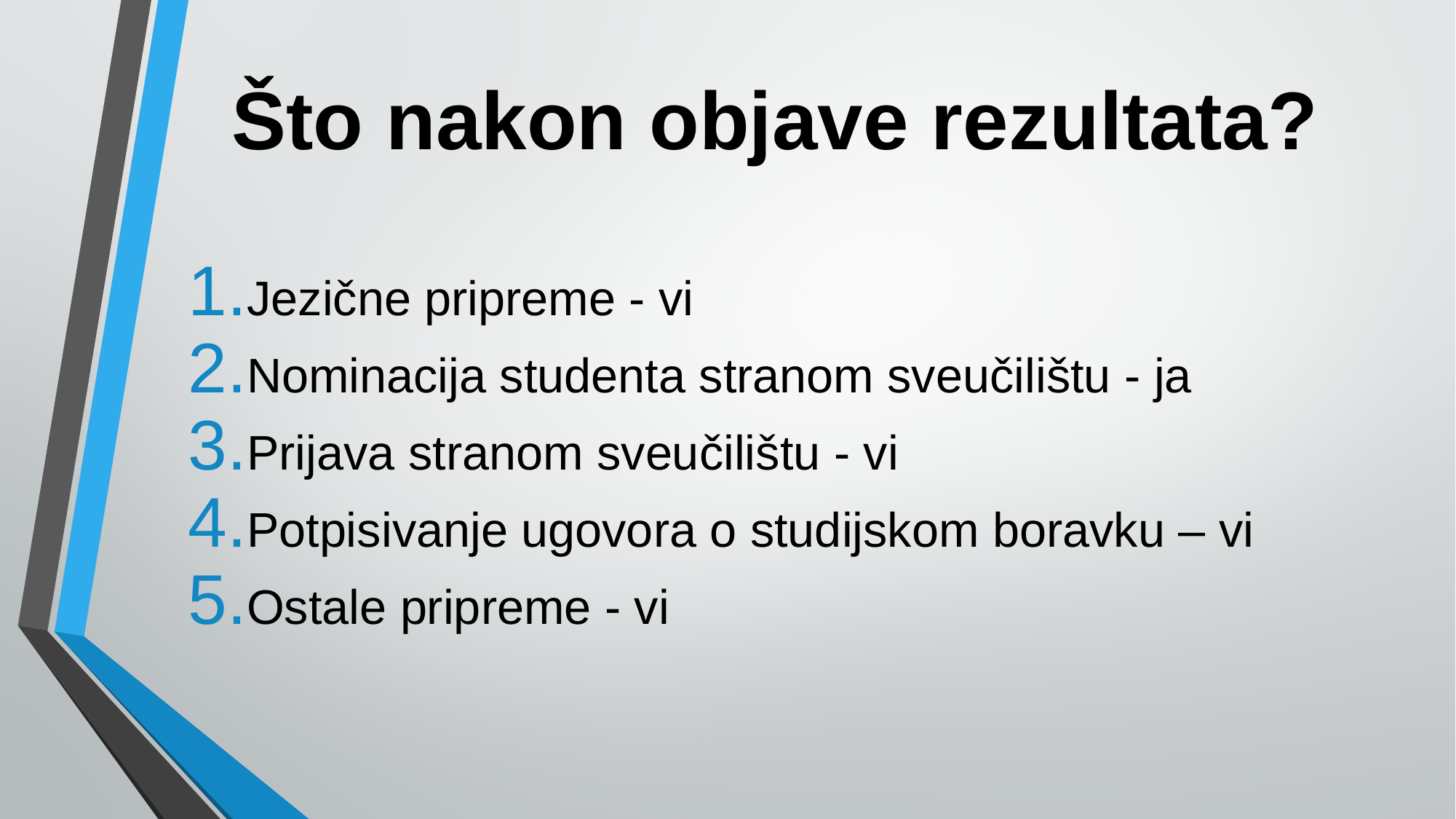

# Što nakon objave rezultata?
Jezične pripreme - vi
Nominacija studenta stranom sveučilištu - ja
Prijava stranom sveučilištu - vi
Potpisivanje ugovora o studijskom boravku – vi
Ostale pripreme - vi